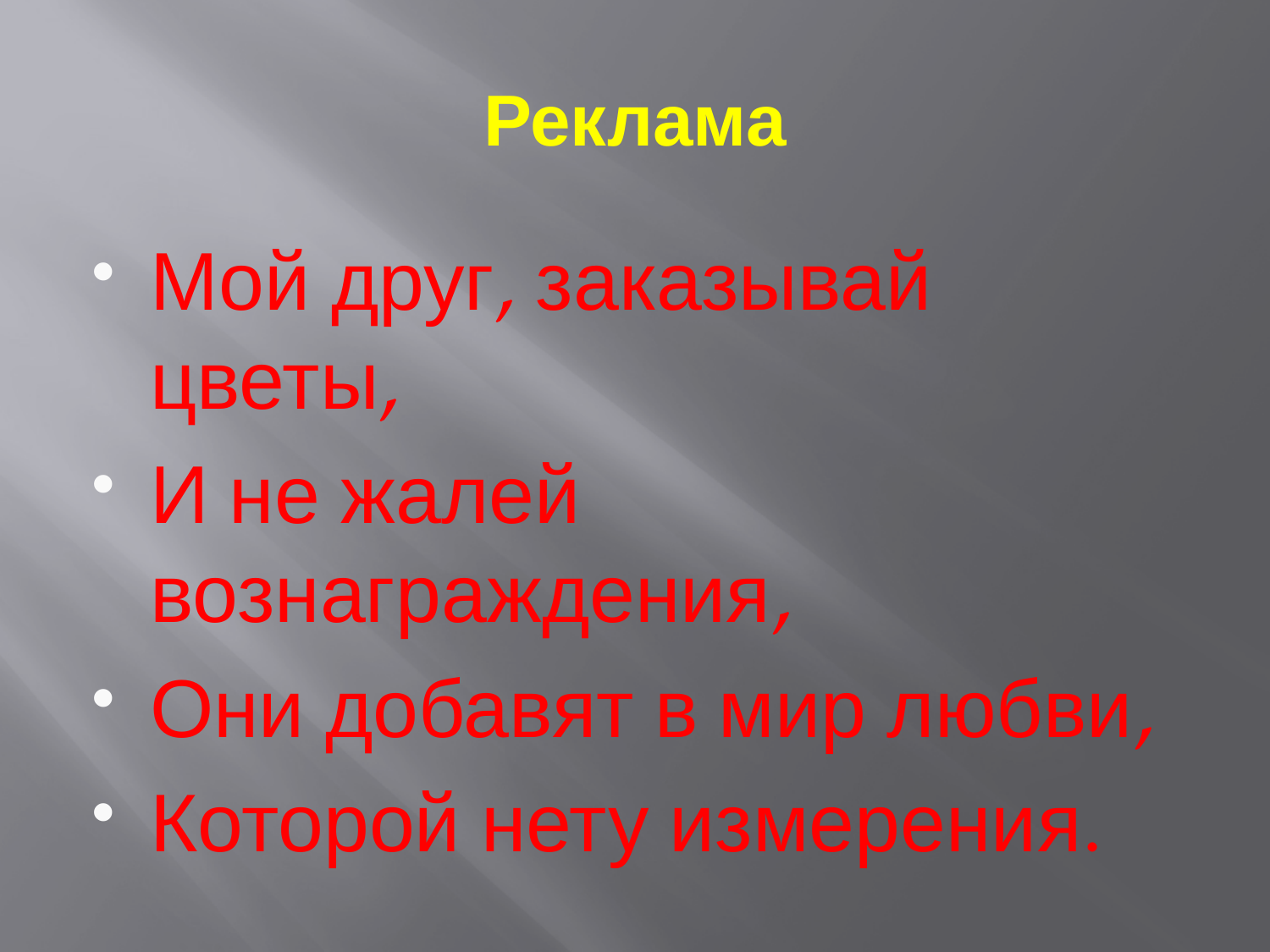

# Реклама
Мой друг, заказывай цветы,
И не жалей вознаграждения,
Они добавят в мир любви,
Которой нету измерения.